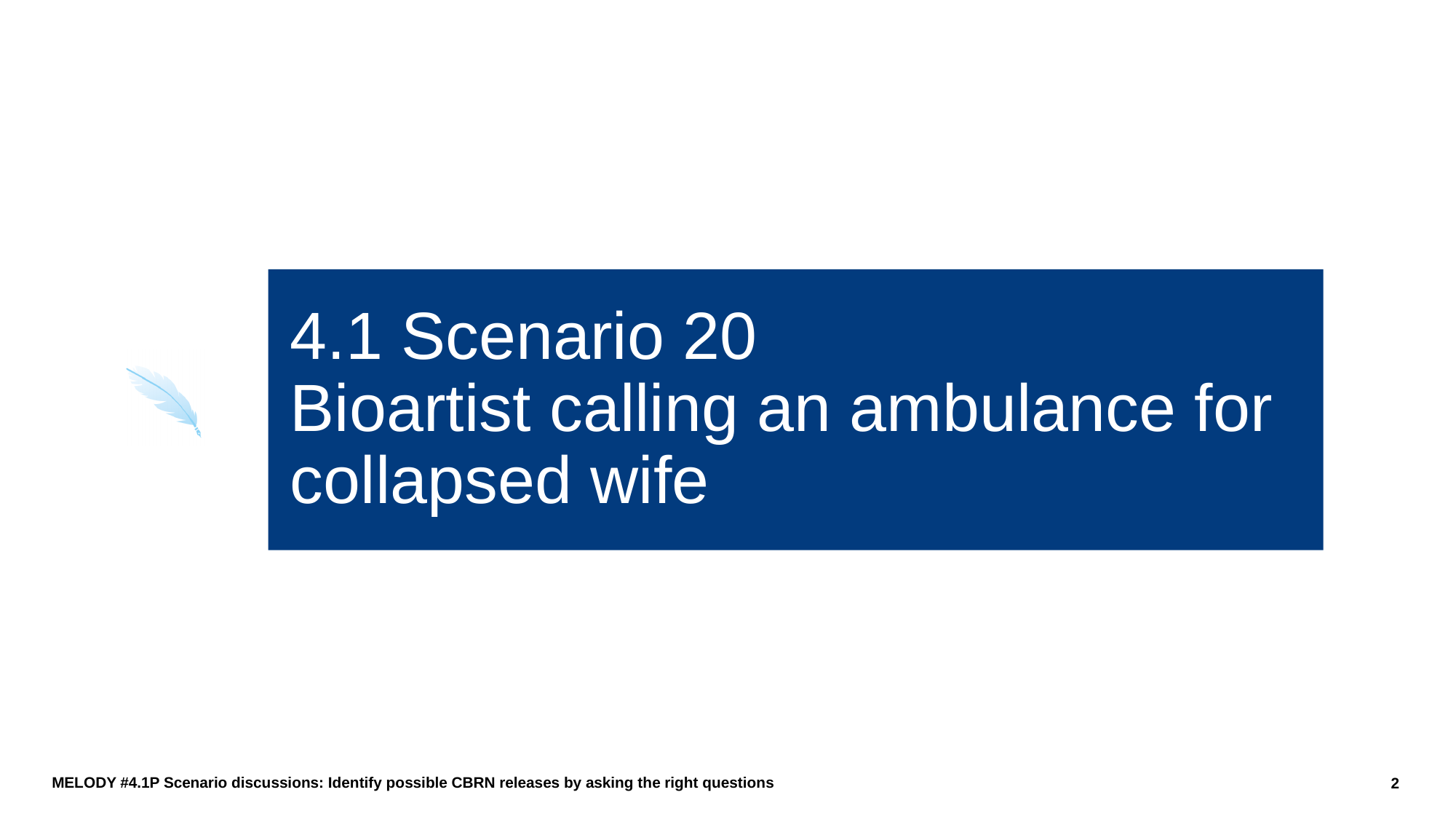

# 4.1 Scenario 20 Bioartist calling an ambulance for collapsed wife
MELODY #4.1P Scenario discussions: Identify possible CBRN releases by asking the right questions
2